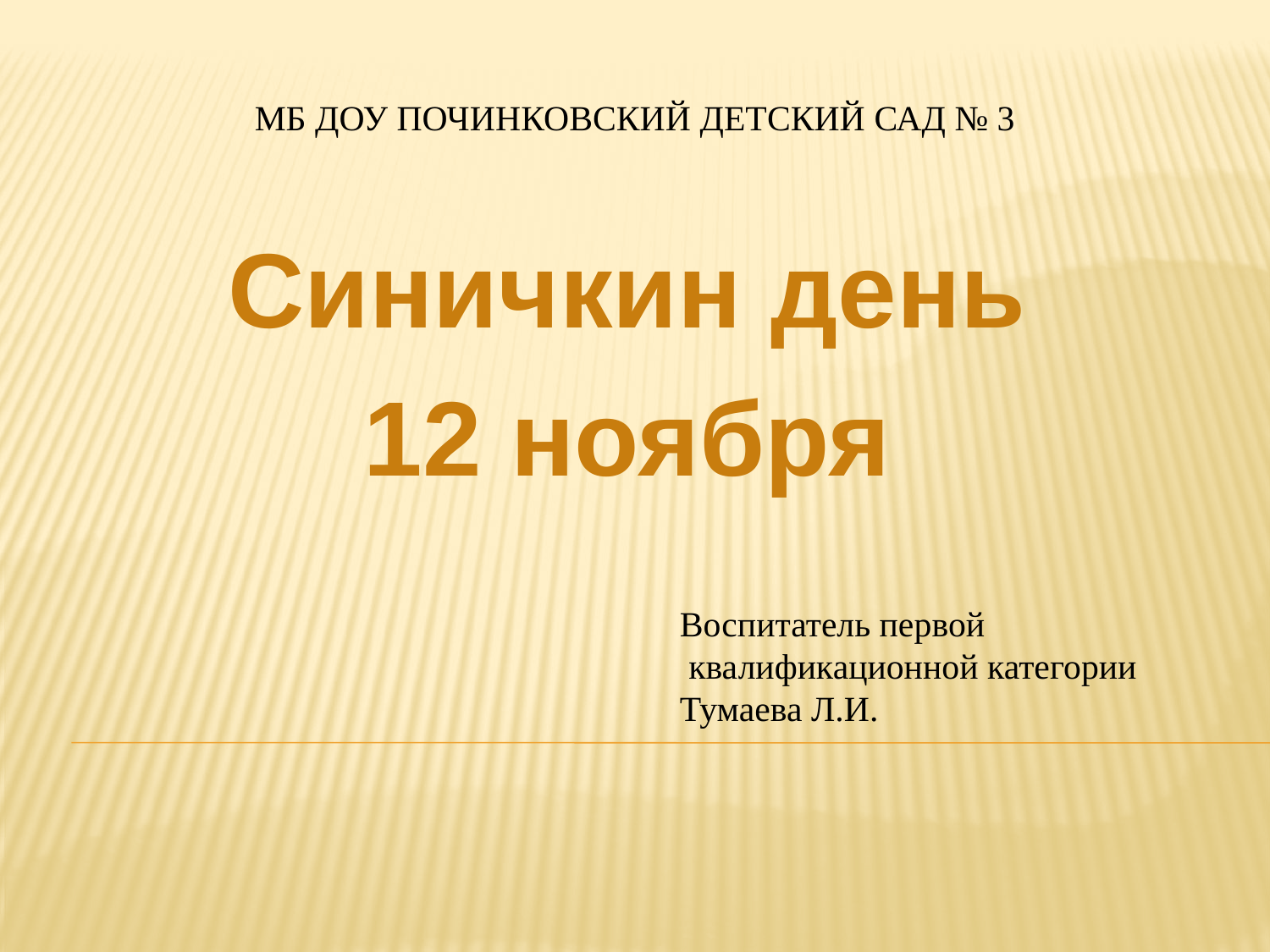

МБ ДОУ ПОЧИНКОВСКИЙ ДЕТСКИЙ САД № 3

Синичкин день
12 ноября
Воспитатель первой
 квалификационной категории
Тумаева Л.И.